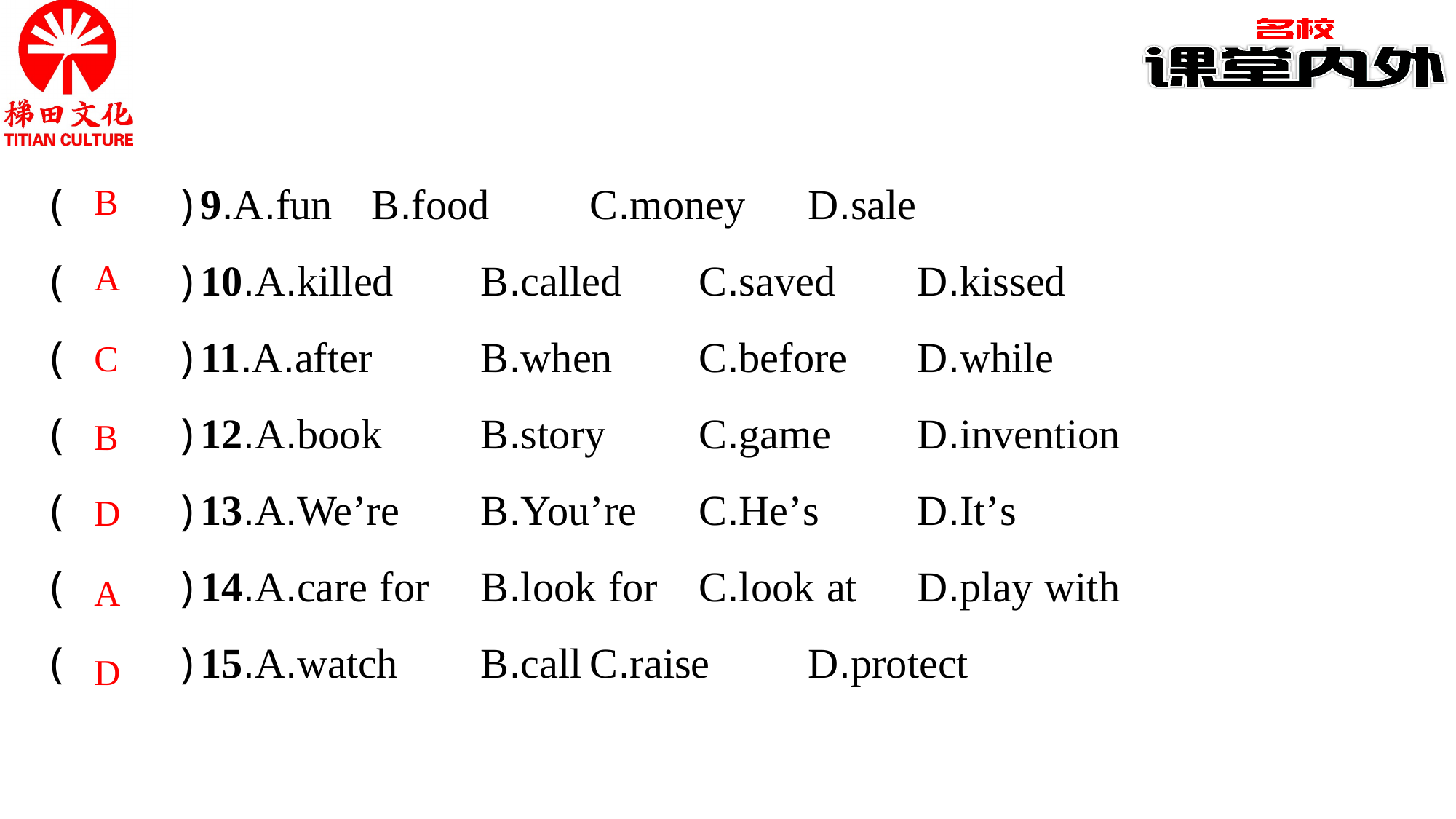

(　　)9.A.fun	B.food	C.money	D.sale
(　　)10.A.killed	B.called	C.saved	D.kissed
(　　)11.A.after	B.when	C.before	D.while
(　　)12.A.book	B.story	C.game	D.invention
(　　)13.A.We’re	B.You’re	C.He’s	D.It’s
(　　)14.A.care for	B.look for	C.look at	D.play with
(　　)15.A.watch	B.call	C.raise	D.protect
B
A
C
B
D
A
D